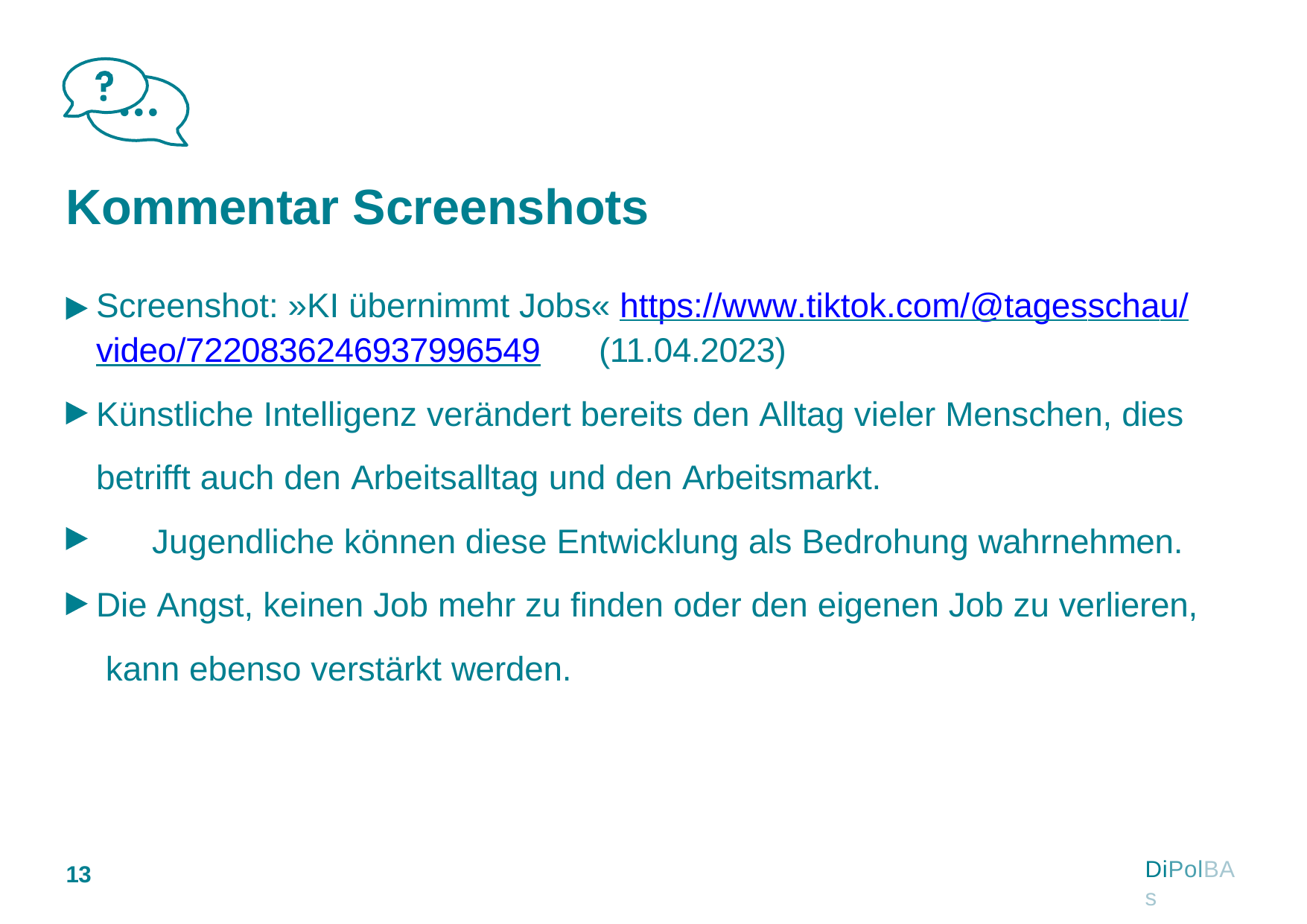

# Kommentar Screenshots
Screenshot: »KI übernimmt Jobs« https://www.tiktok.com/@tagesschau/
video/7220836246937996549	(11.04.2023)
Künstliche Intelligenz verändert bereits den Alltag vieler Menschen, dies
betrifft auch den Arbeitsalltag und den Arbeitsmarkt.
Jugendliche können diese Entwicklung als Bedrohung wahrnehmen.
Die Angst, keinen Job mehr zu finden oder den eigenen Job zu verlieren,
 kann ebenso verstärkt werden.

DiPolBAs
13